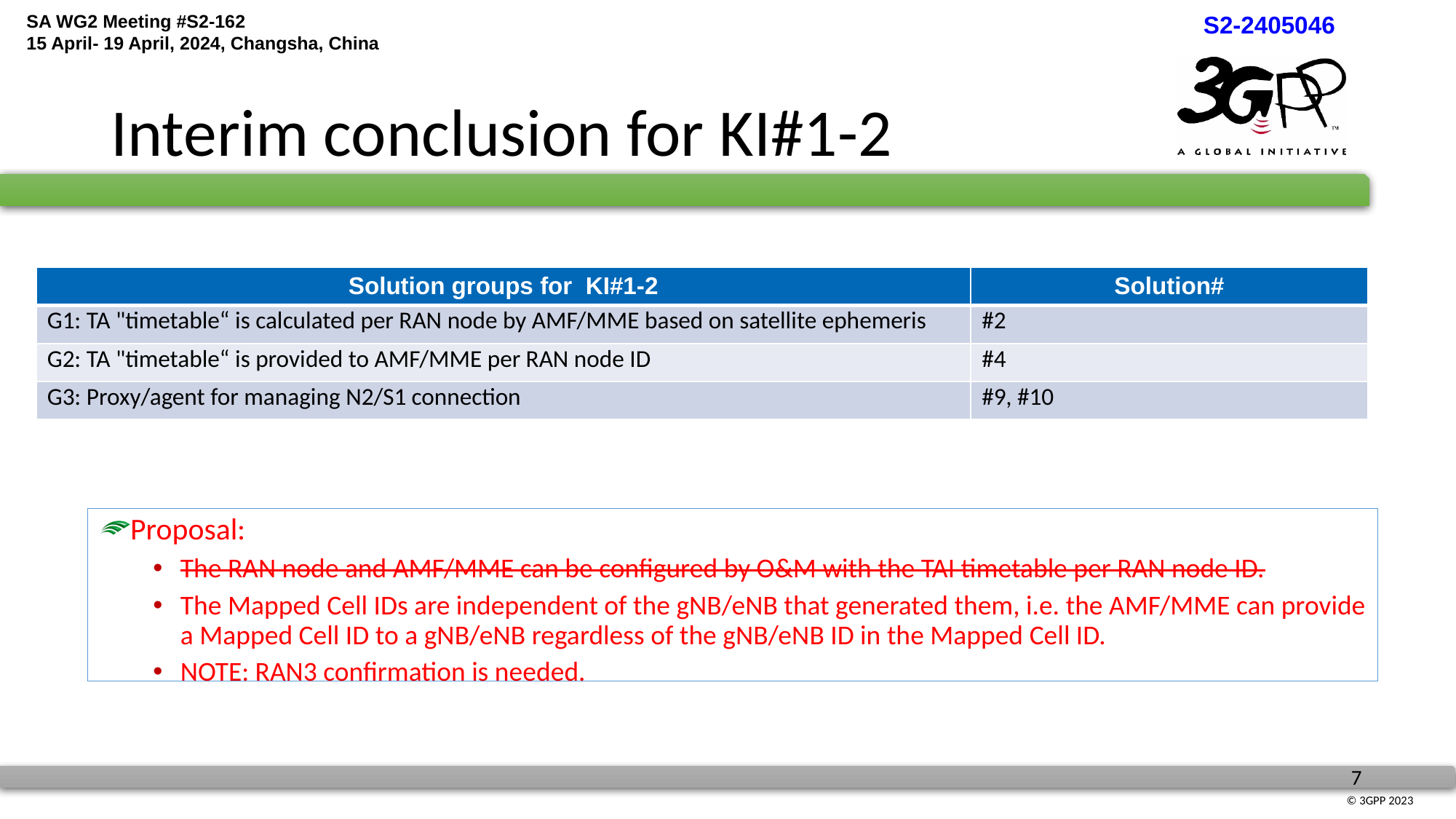

# Interim conclusion for KI#1-2
| Solution groups for KI#1-2 | Solution# |
| --- | --- |
| G1: TA "timetable“ is calculated per RAN node by AMF/MME based on satellite ephemeris | #2 |
| G2: TA "timetable“ is provided to AMF/MME per RAN node ID | #4 |
| G3: Proxy/agent for managing N2/S1 connection | #9, #10 |
Proposal:
The RAN node and AMF/MME can be configured by O&M with the TAI timetable per RAN node ID.
The Mapped Cell IDs are independent of the gNB/eNB that generated them, i.e. the AMF/MME can provide a Mapped Cell ID to a gNB/eNB regardless of the gNB/eNB ID in the Mapped Cell ID.
NOTE: RAN3 confirmation is needed.